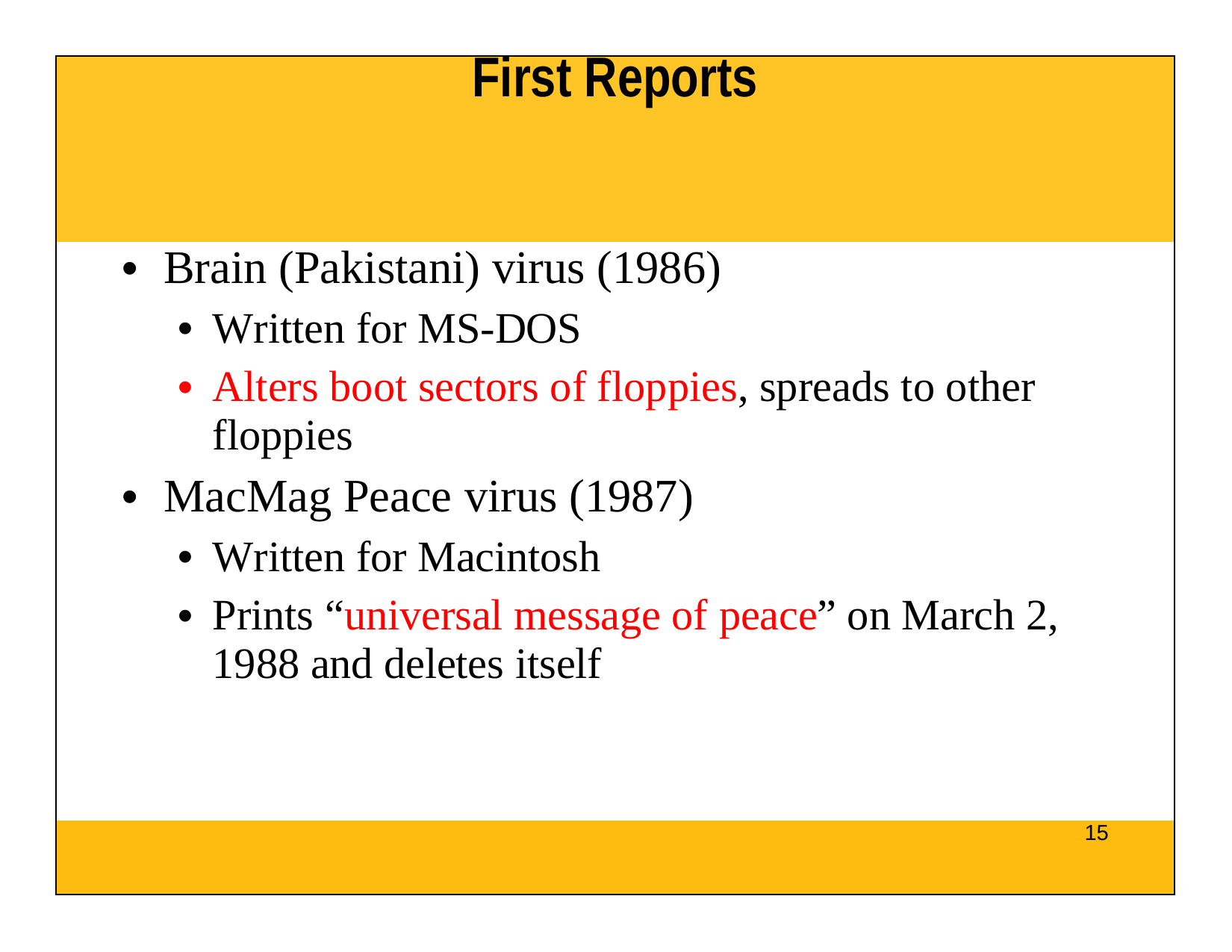

| First Reports |
| --- |
| Brain (Pakistani) virus (1986) Written for MS-DOS Alters boot sectors of floppies, spreads to other floppies MacMag Peace virus (1987) Written for Macintosh Prints “universal message of peace” on March 2, 1988 and deletes itself |
| 15 |